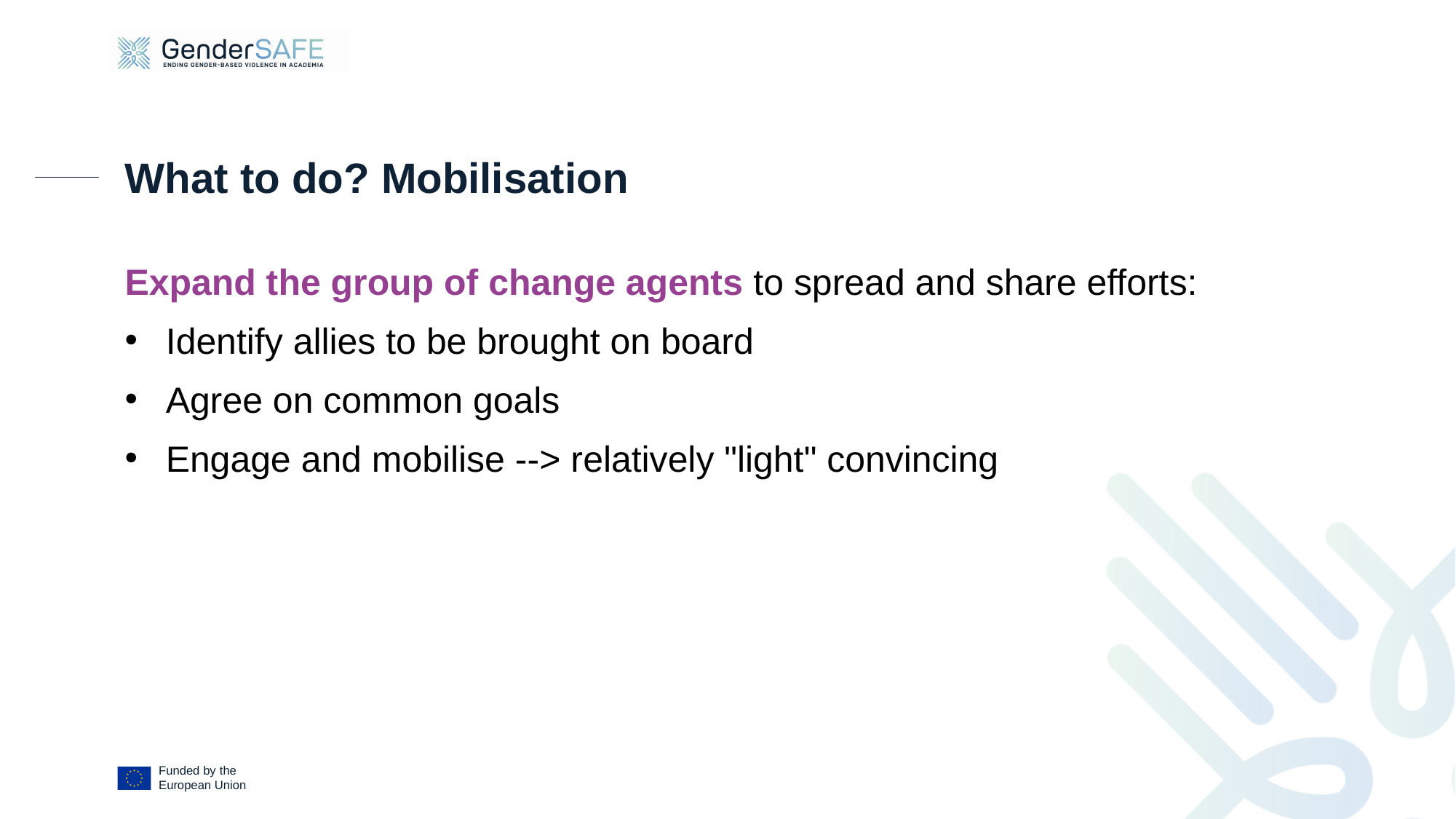

# What to do? Mobilisation
Expand the group of change agents to spread and share efforts:
Identify allies to be brought on board
Agree on common goals
Engage and mobilise --> relatively "light" convincing